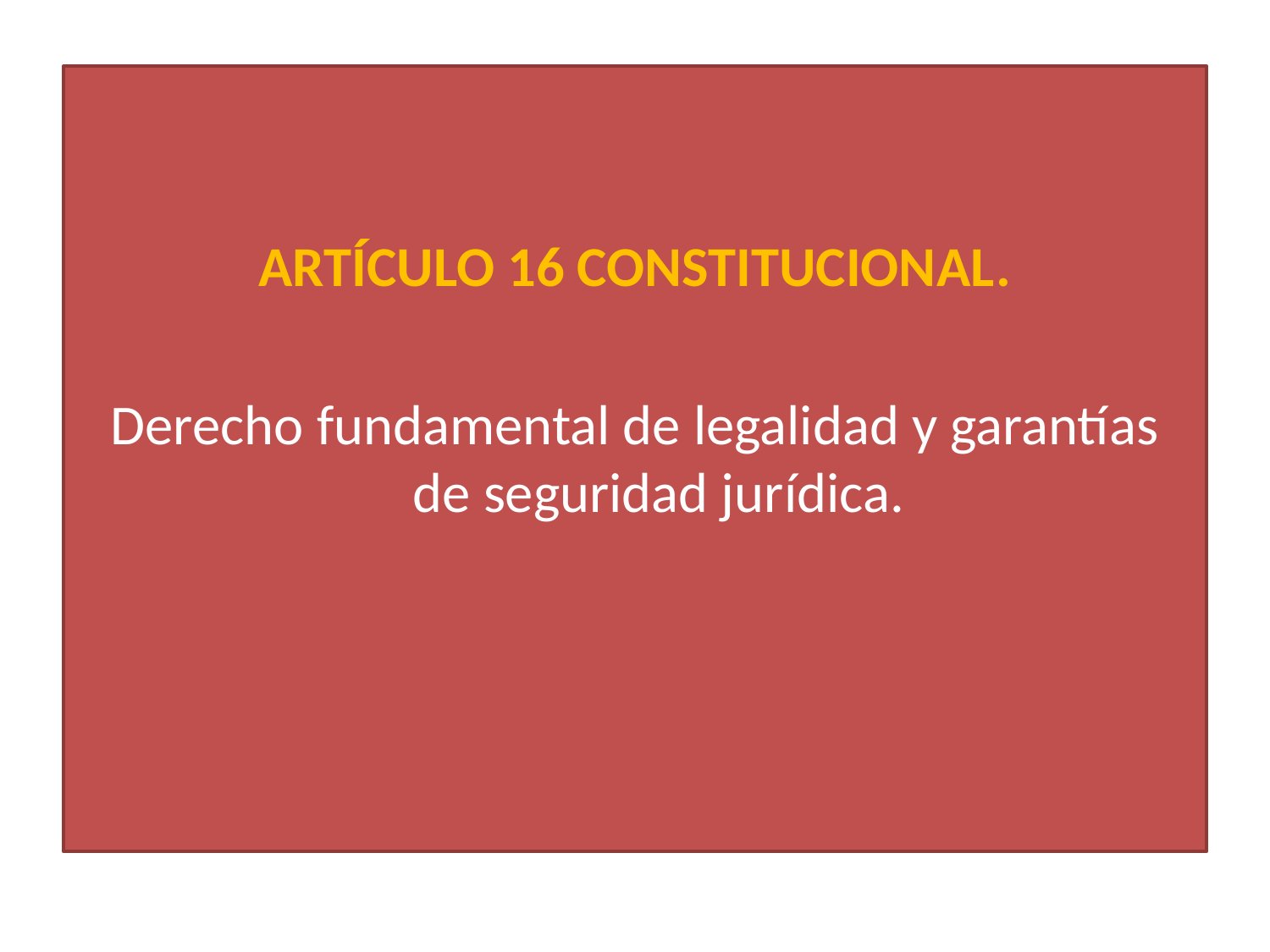

ARTÍCULO 16 CONSTITUCIONAL.

Derecho fundamental de legalidad y garantías de seguridad jurídica.